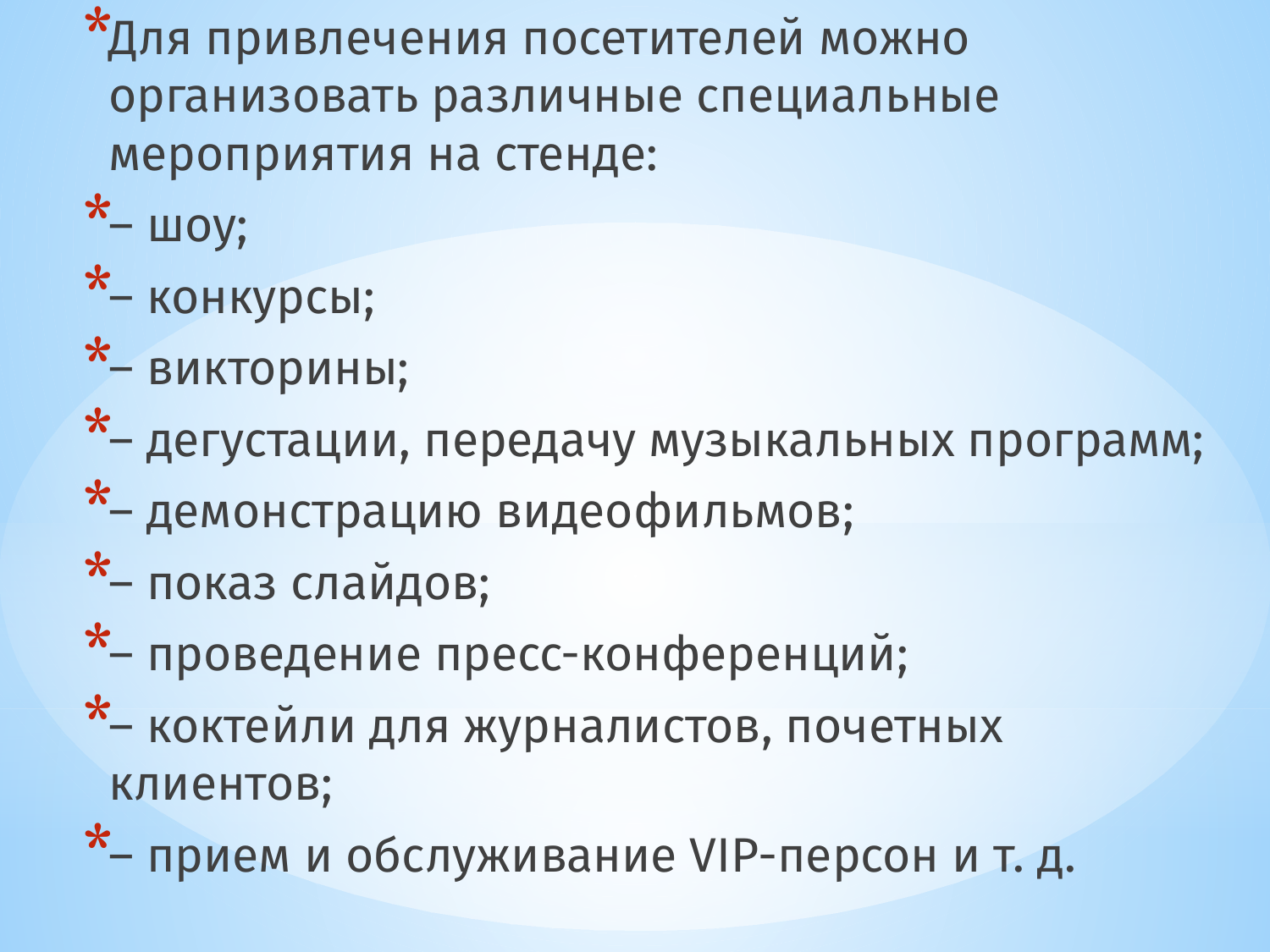

Для привлечения посетителей можно организовать различные специальные мероприятия на стенде:
– шоу;
– конкурсы;
– викторины;
– дегустации, передачу музыкальных программ;
– демонстрацию видеофильмов;
– показ слайдов;
– проведение пресс-конференций;
– коктейли для журналистов, почетных клиентов;
– прием и обслуживание VIP-персон и т. д.

#